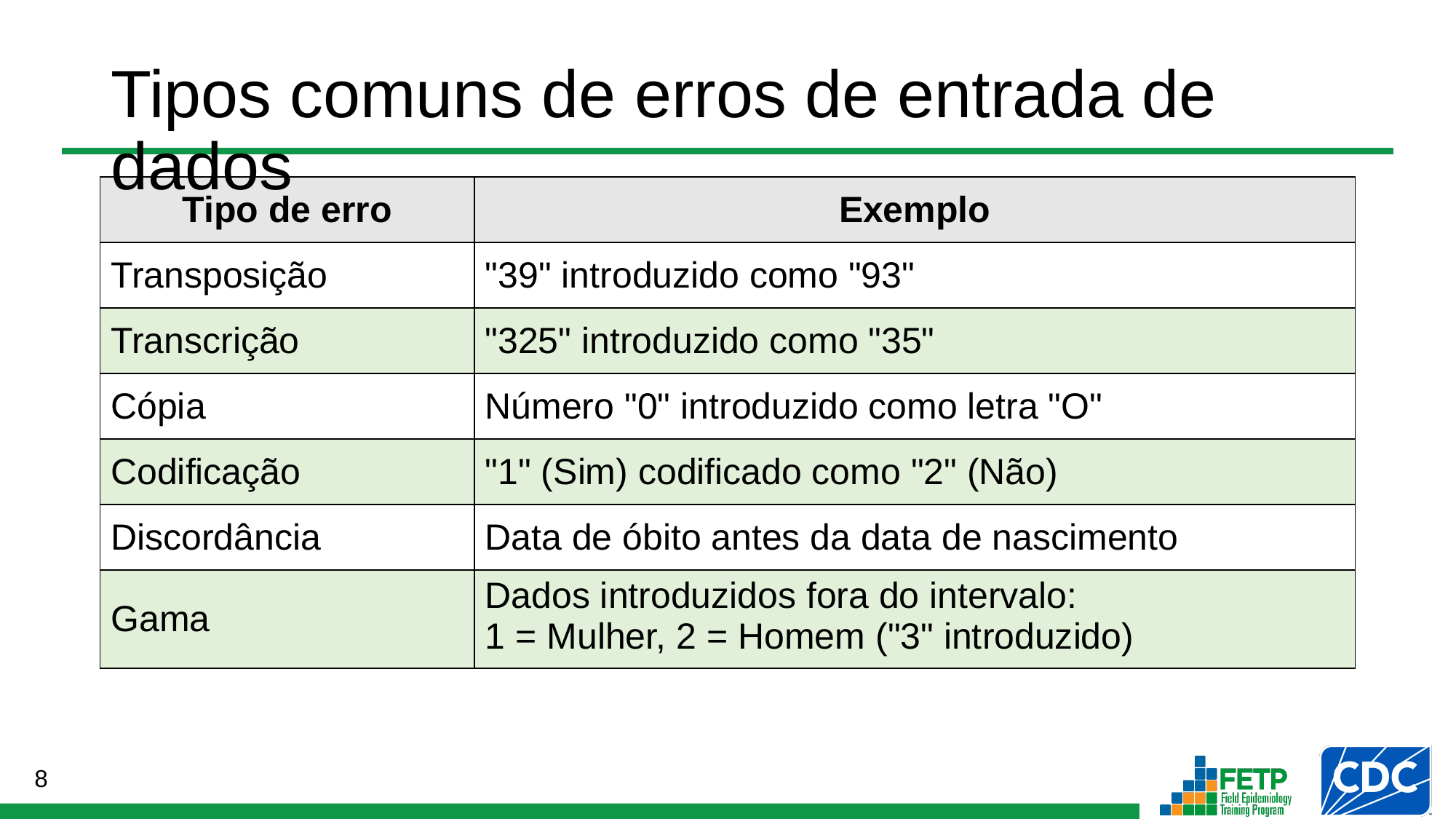

# Tipos comuns de erros de entrada de dados
| Tipo de erro | Exemplo |
| --- | --- |
| Transposição | "39" introduzido como "93" |
| Transcrição | "325" introduzido como "35" |
| Cópia | Número "0" introduzido como letra "O" |
| Codificação | "1" (Sim) codificado como "2" (Não) |
| Discordância | Data de óbito antes da data de nascimento |
| Gama | Dados introduzidos fora do intervalo: 1 = Mulher, 2 = Homem ("3" introduzido) |